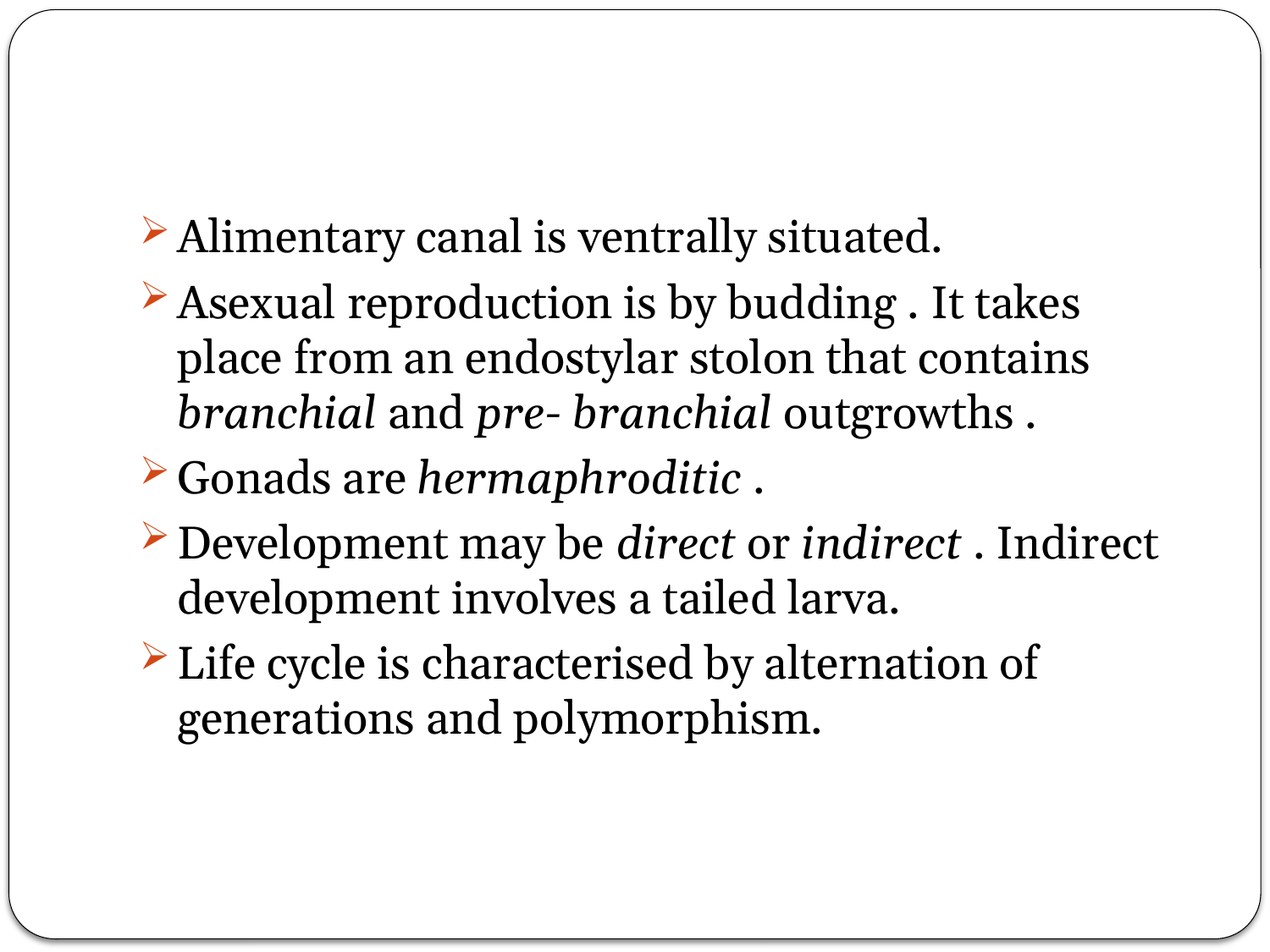

Alimentary canal is ventrally situated.
Asexual reproduction is by budding . It takes place from an endostylar stolon that contains branchial and pre- branchial outgrowths .
Gonads are hermaphroditic .
Development may be direct or indirect . Indirect development involves a tailed larva.
Life cycle is characterised by alternation of generations and polymorphism.